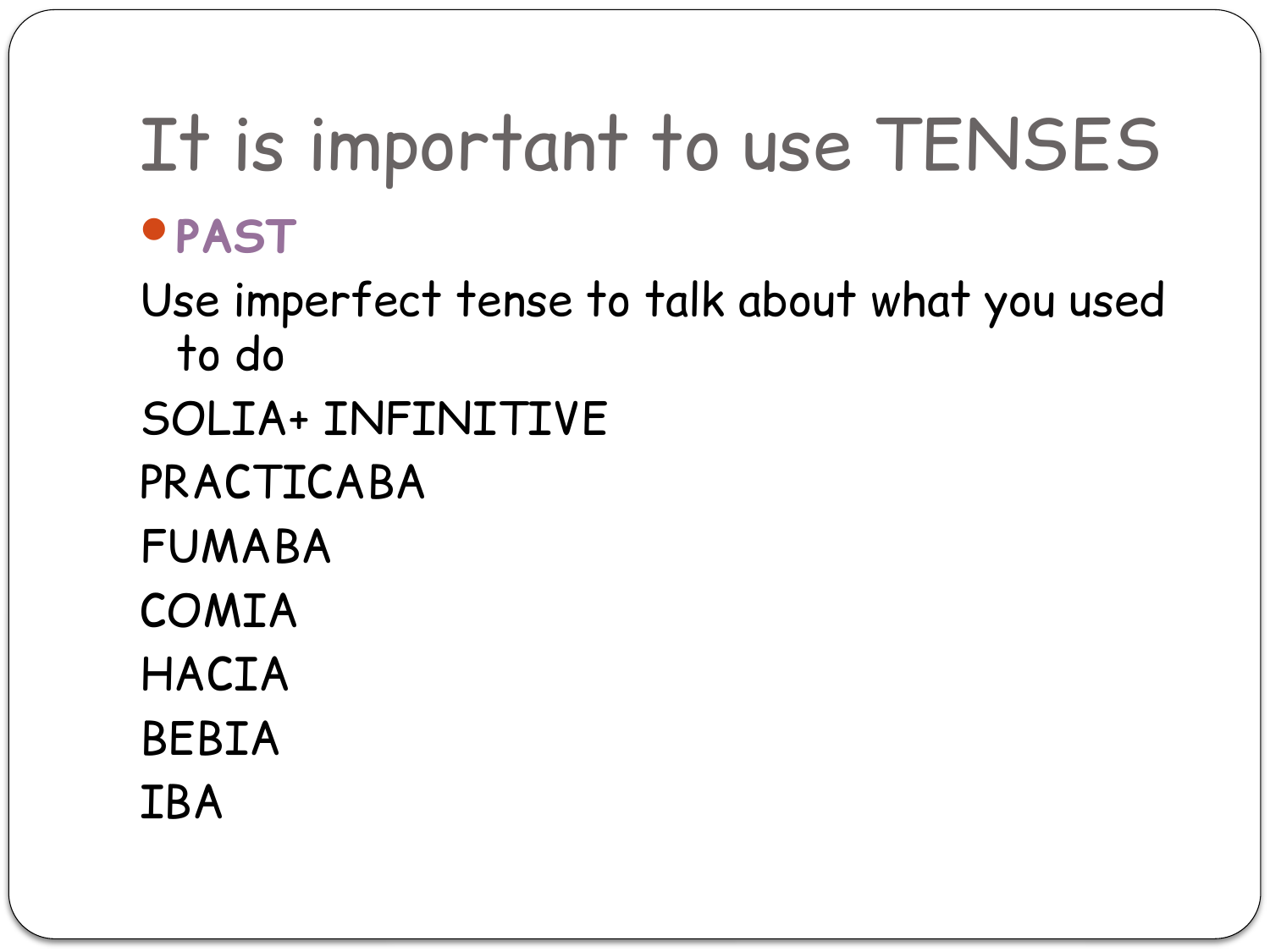

# It is important to use TENSES
PAST
Use imperfect tense to talk about what you used to do
SOLIA+ INFINITIVE
PRACTICABA
FUMABA
COMIA
HACIA
BEBIA
IBA